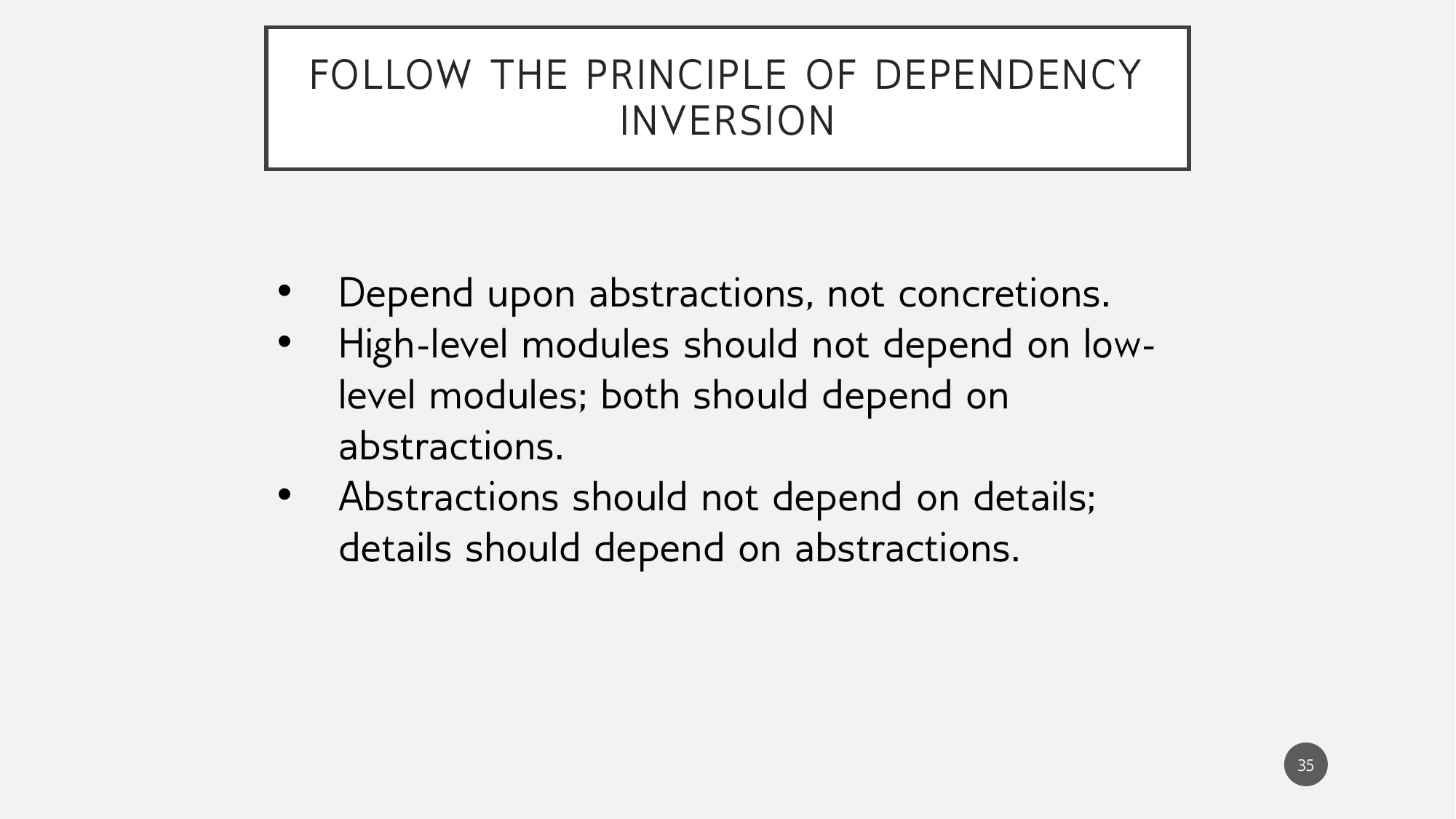

# Follow the Principle of Dependency Inversion
Depend upon abstractions, not concretions.
High-level modules should not depend on low-level modules; both should depend on abstractions.
Abstractions should not depend on details; details should depend on abstractions.

35